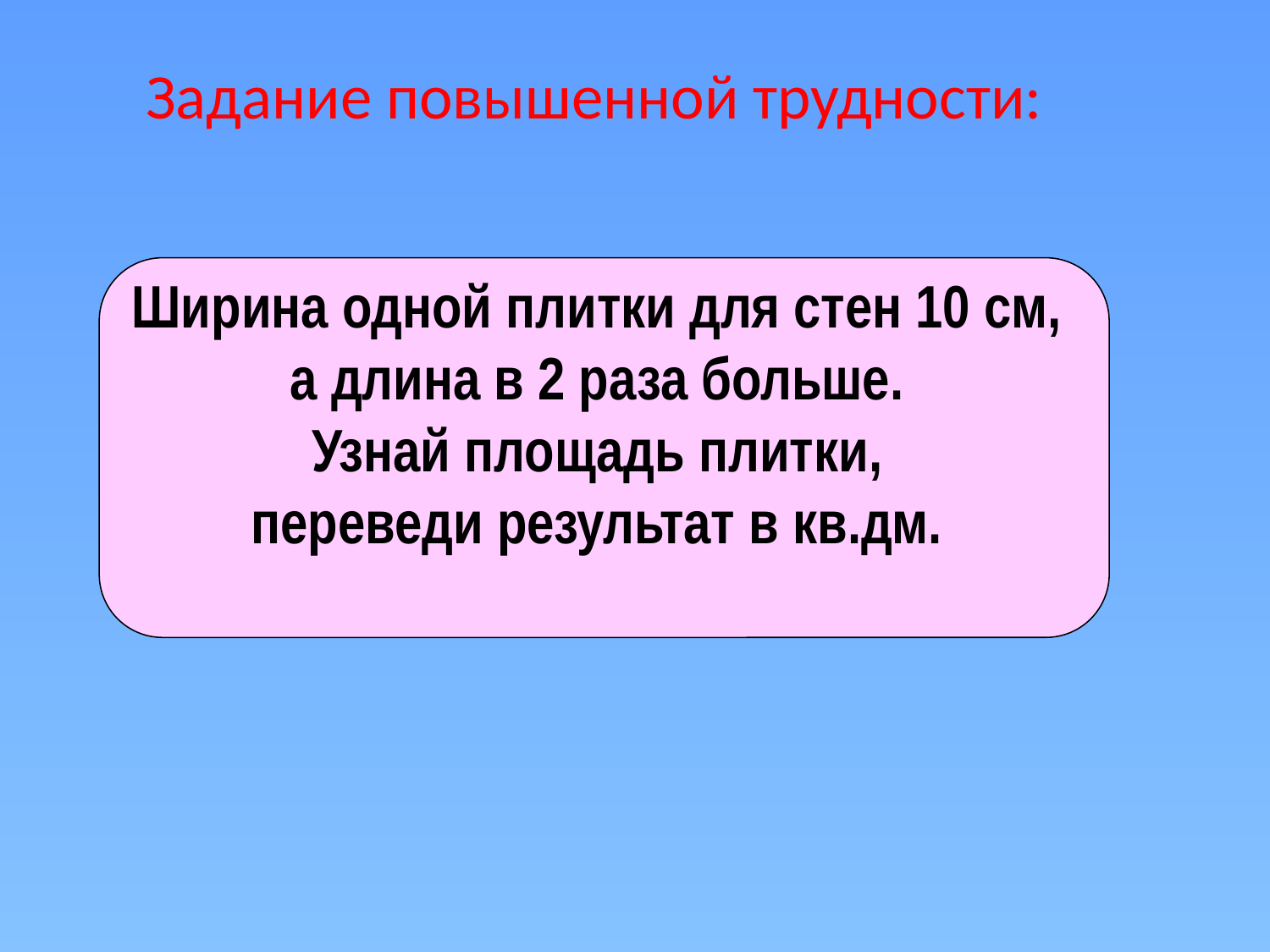

Задание повышенной трудности:
Ширина одной плитки для стен 10 см,
а длина в 2 раза больше.
Узнай площадь плитки,
переведи результат в кв.дм.